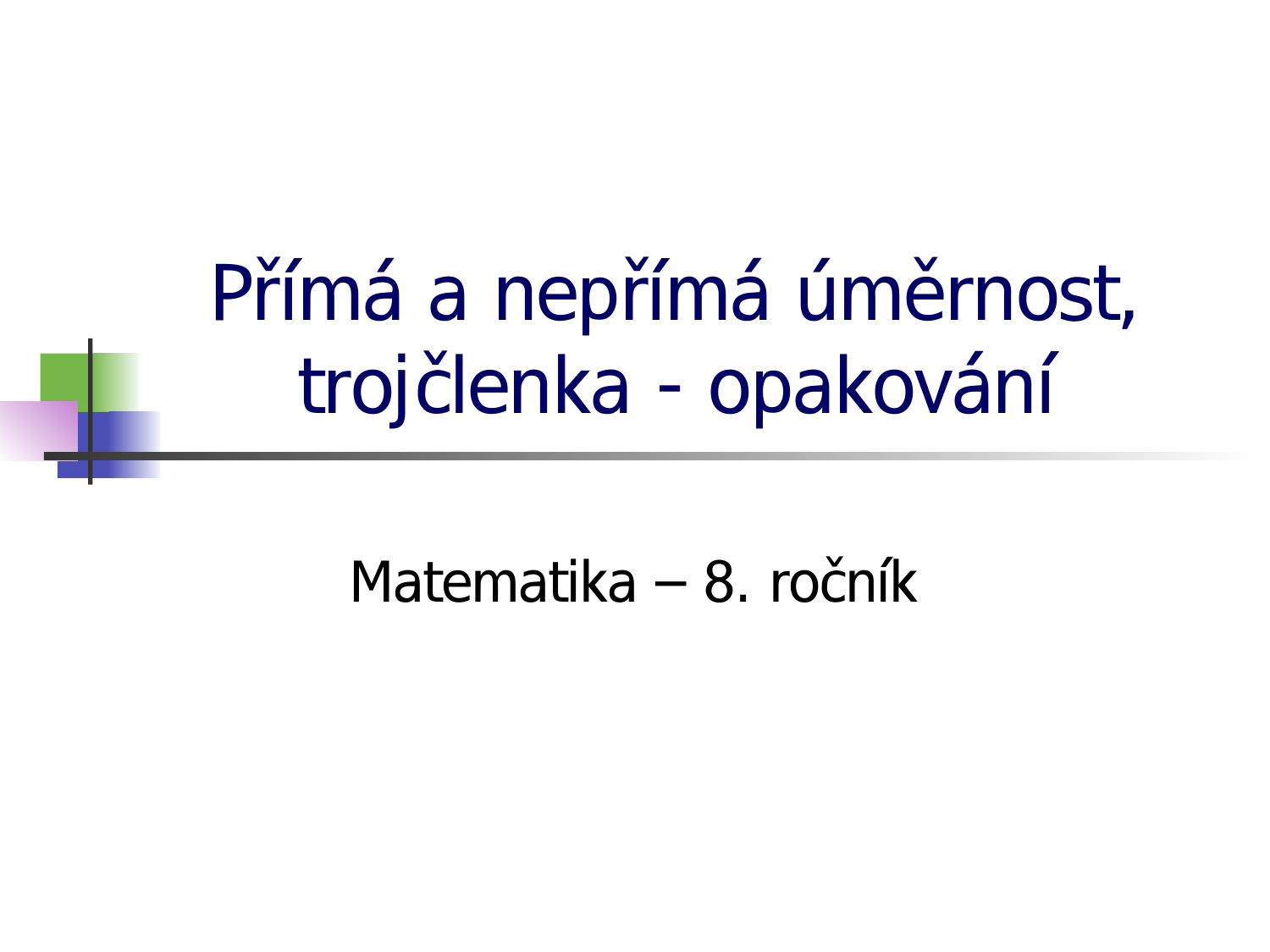

# Přímá a nepřímá úměrnost, trojčlenka - opakování
Matematika – 8. ročník